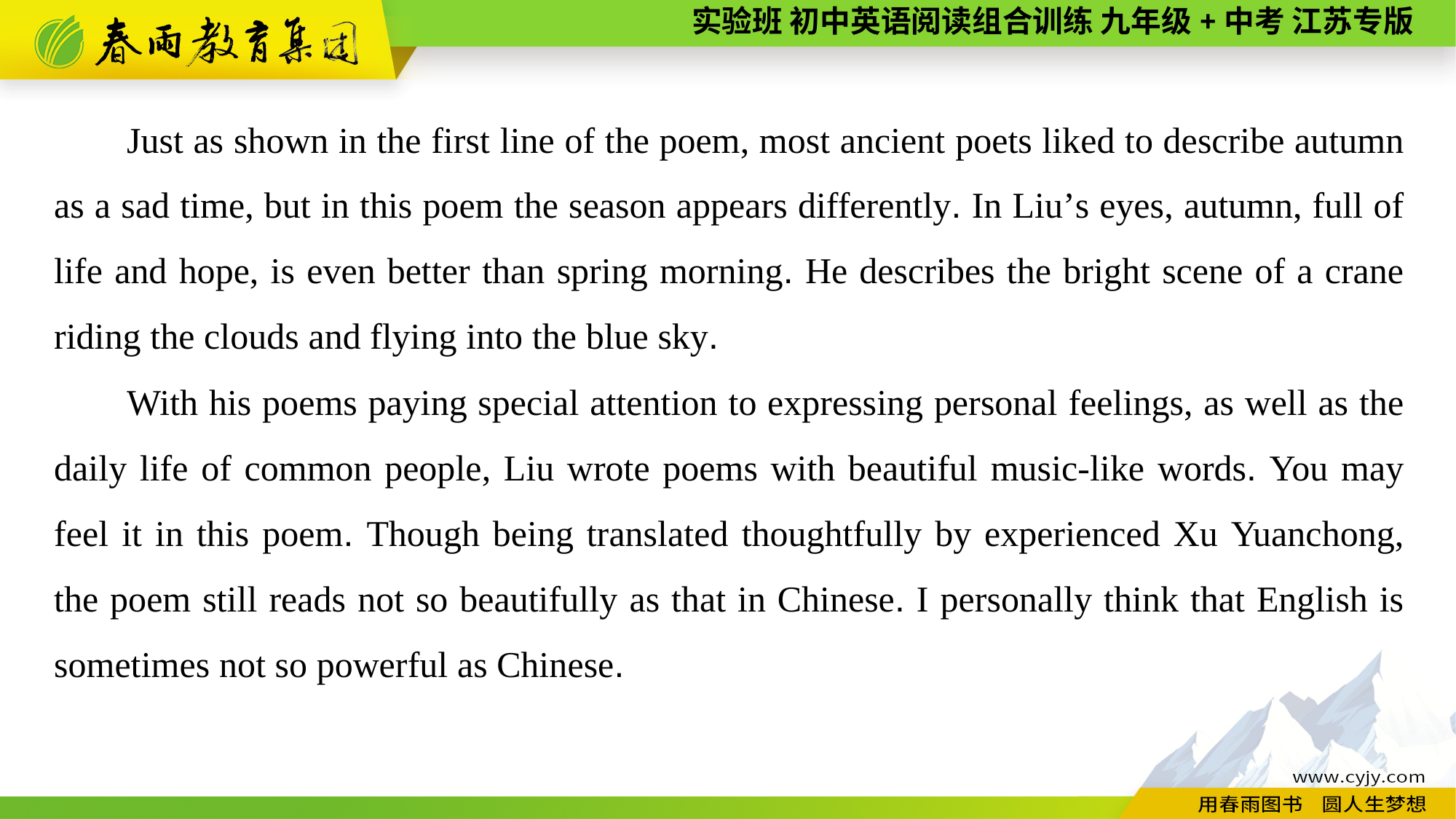

Just as shown in the first line of the poem, most ancient poets liked to describe autumn as a sad time, but in this poem the season appears differently. In Liu’s eyes, autumn, full of life and hope, is even better than spring morning. He describes the bright scene of a crane riding the clouds and flying into the blue sky.
With his poems paying special attention to expressing personal feelings, as well as the daily life of common people, Liu wrote poems with beautiful music-like words. You may feel it in this poem. Though being translated thoughtfully by experienced Xu Yuanchong, the poem still reads not so beautifully as that in Chinese. I personally think that English is sometimes not so powerful as Chinese.